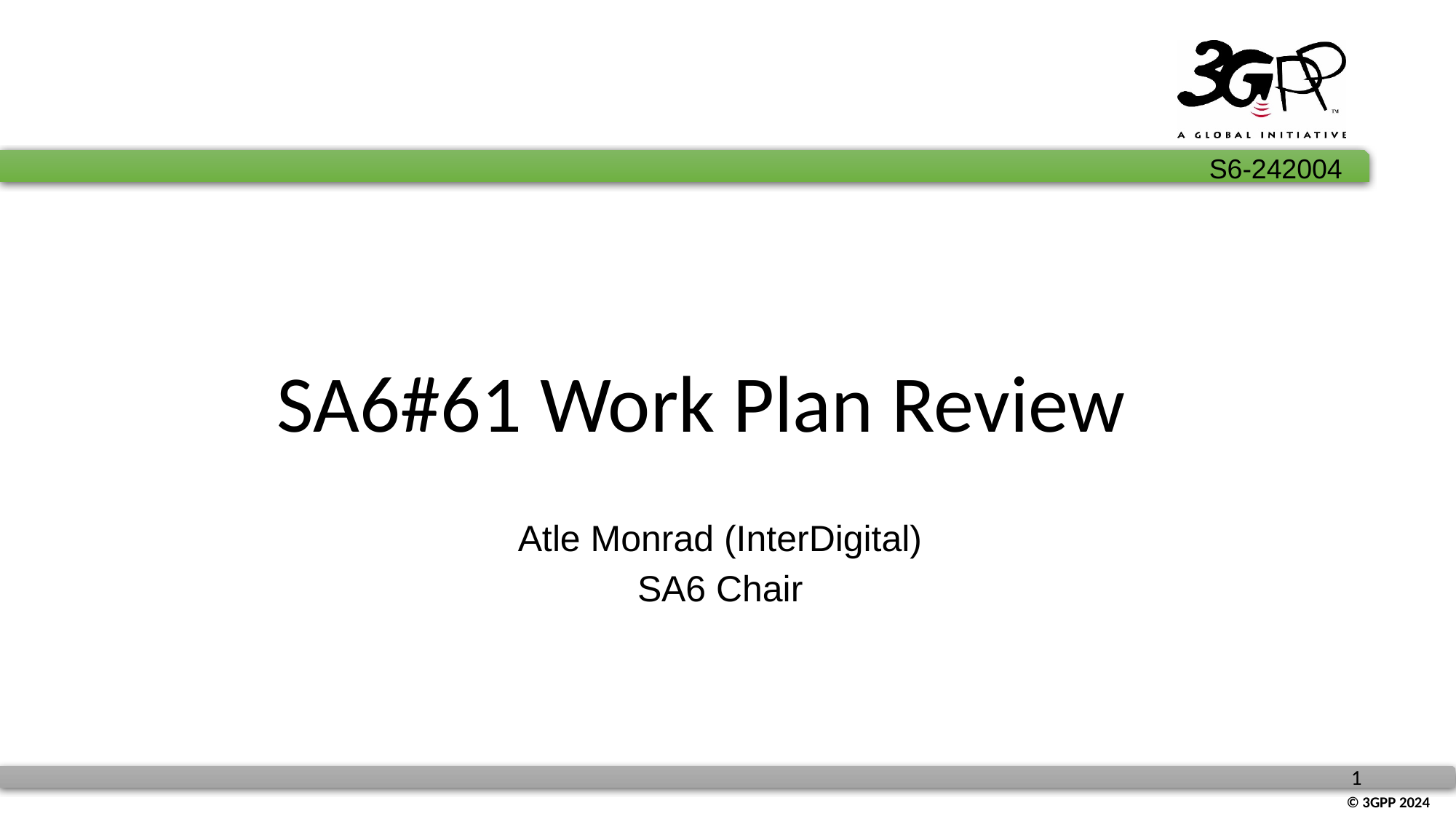

# SA6#61 Work Plan Review
Atle Monrad (InterDigital)
SA6 Chair